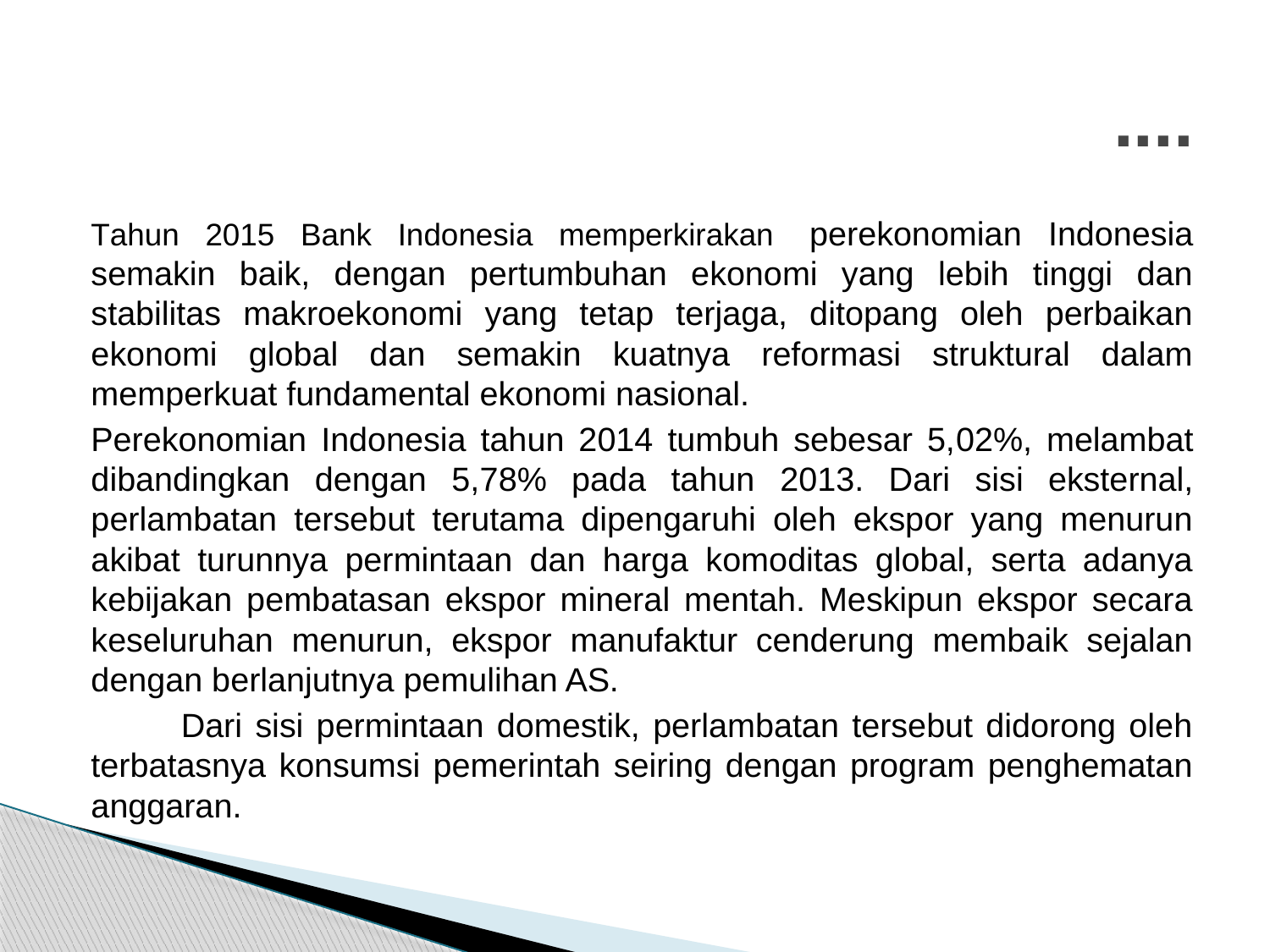

# ....
	Tahun 2015 Bank Indonesia memperkirakan  perekonomian Indonesia semakin baik, dengan pertumbuhan ekonomi yang lebih tinggi dan stabilitas makroekonomi yang tetap terjaga, ditopang oleh perbaikan ekonomi global dan semakin kuatnya reformasi struktural dalam memperkuat fundamental ekonomi nasional.
	Perekonomian Indonesia tahun 2014 tumbuh sebesar 5,02%, melambat dibandingkan dengan 5,78% pada tahun 2013. Dari sisi eksternal, perlambatan tersebut terutama dipengaruhi oleh ekspor yang menurun akibat turunnya permintaan dan harga komoditas global, serta adanya kebijakan pembatasan ekspor mineral mentah. Meskipun ekspor secara keseluruhan menurun, ekspor manufaktur cenderung membaik sejalan dengan berlanjutnya pemulihan AS.
 	Dari sisi permintaan domestik, perlambatan tersebut didorong oleh terbatasnya konsumsi pemerintah seiring dengan program penghematan anggaran.